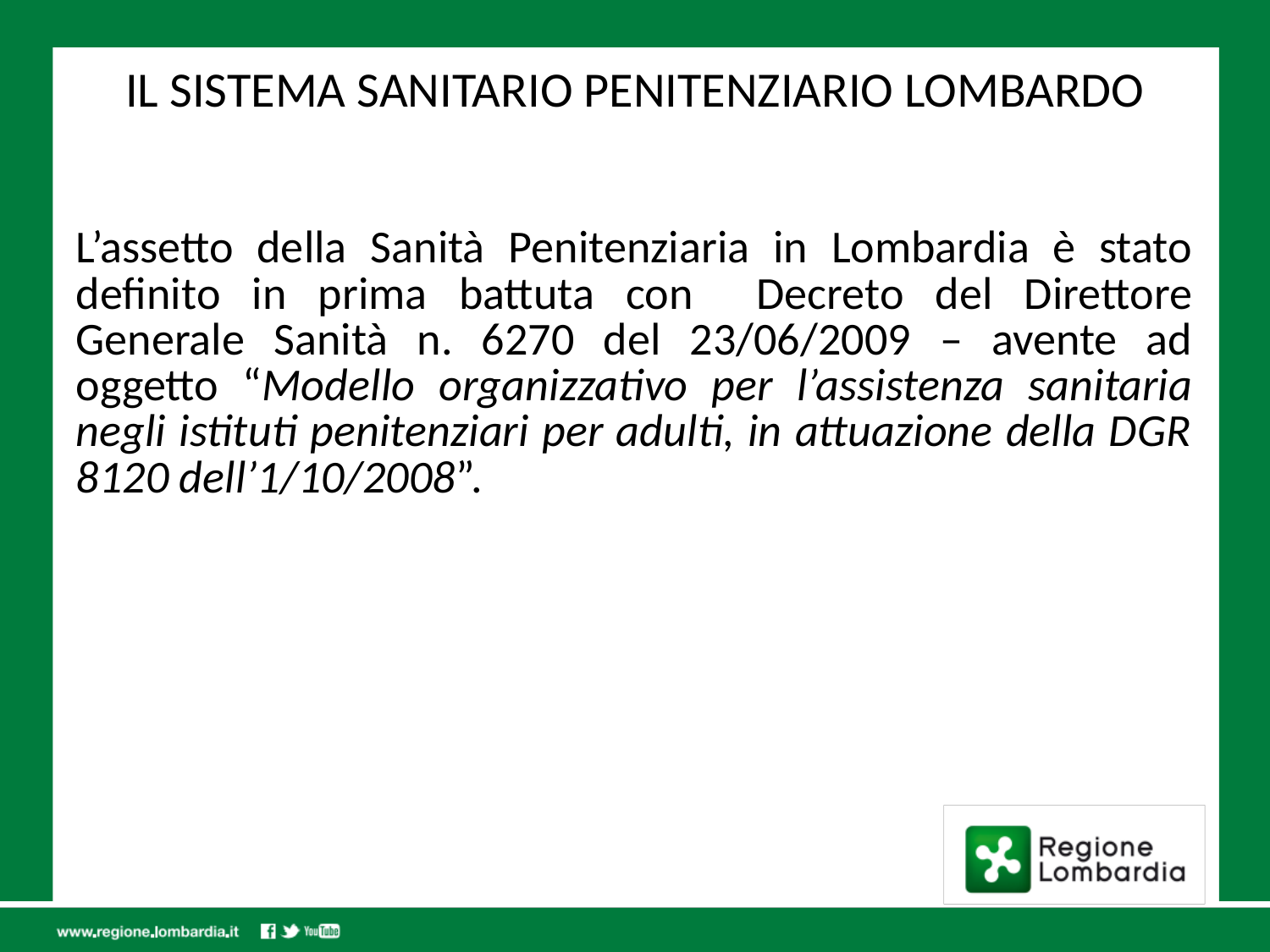

# IL SISTEMA SANITARIO PENITENZIARIO LOMBARDO
L’assetto della Sanità Penitenziaria in Lombardia è stato definito in prima battuta con  Decreto del Direttore Generale Sanità n. 6270 del 23/06/2009 – avente ad oggetto “Modello organizzativo per l’assistenza sanitaria negli istituti penitenziari per adulti, in attuazione della DGR 8120 dell’1/10/2008”.